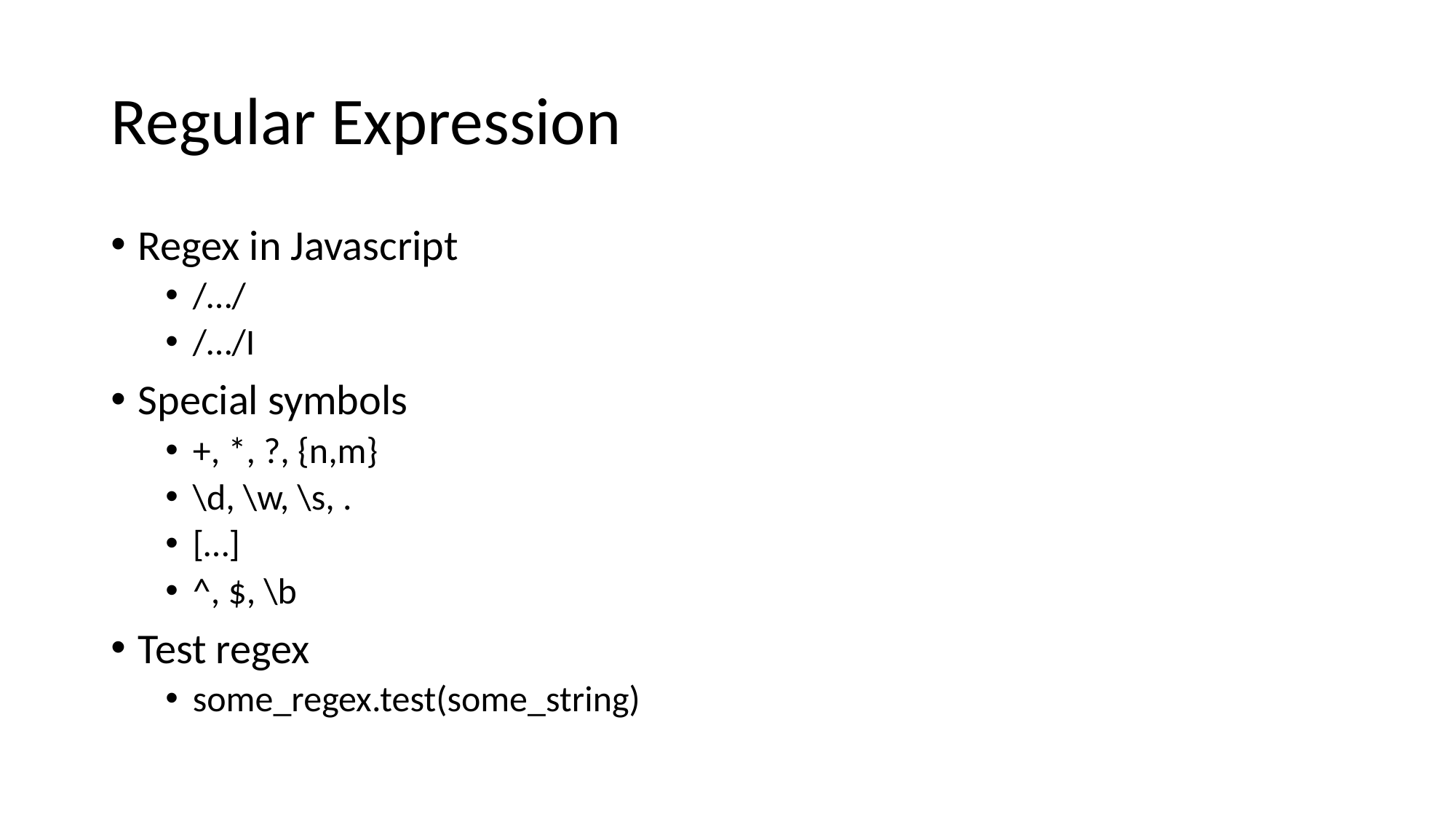

# Regular Expression
Regex in Javascript
/…/
/…/I
Special symbols
+, *, ?, {n,m}
\d, \w, \s, .
[…]
^, $, \b
Test regex
some_regex.test(some_string)